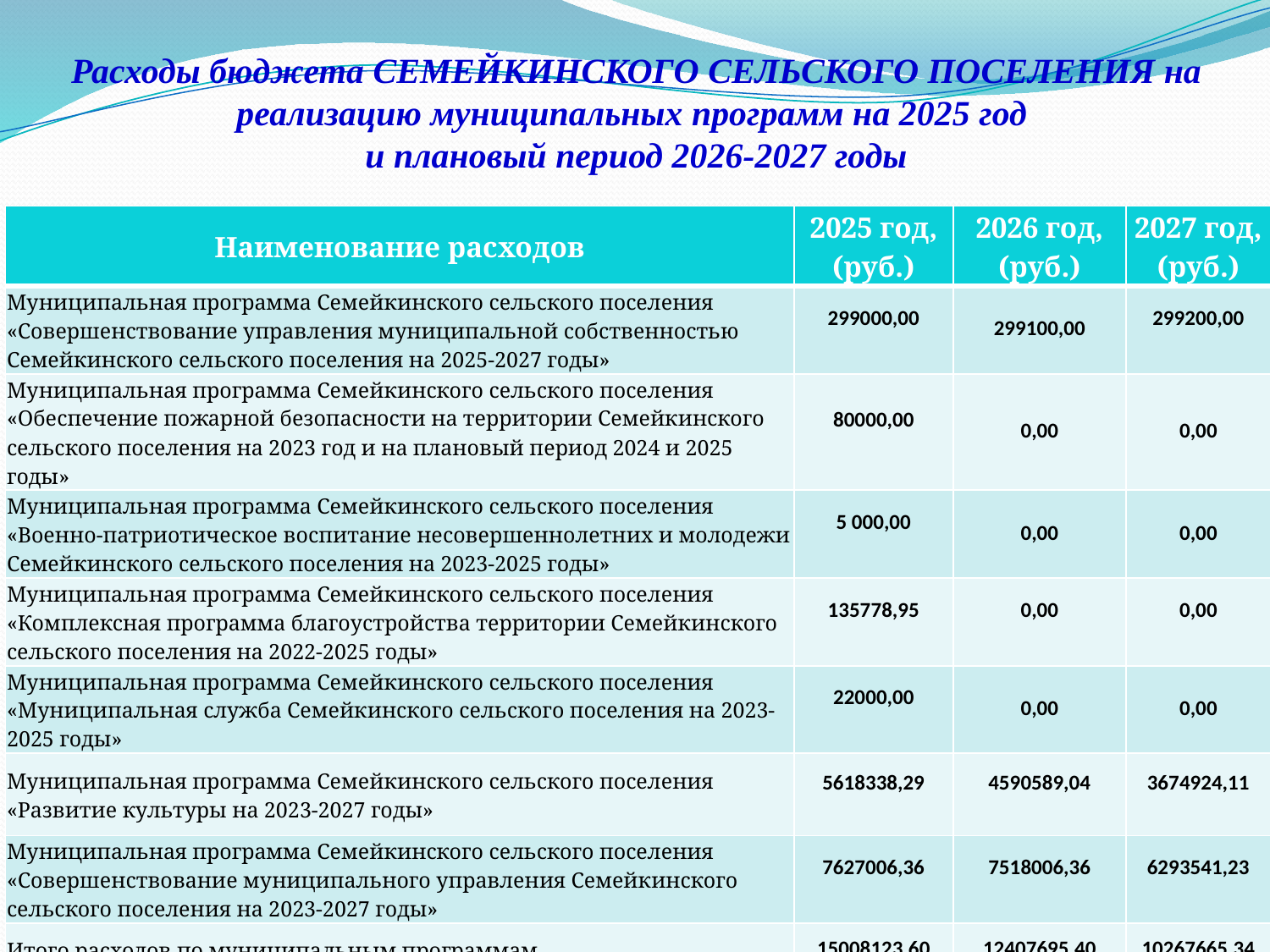

# Расходы бюджета СЕМЕЙКИНСКОГО СЕЛЬСКОГО ПОСЕЛЕНИЯ на реализацию муниципальных программ на 2025 год и плановый период 2026-2027 годы
| Наименование расходов | 2025 год, (руб.) | 2026 год, (руб.) | 2027 год, (руб.) |
| --- | --- | --- | --- |
| Муниципальная программа Семейкинского сельского поселения «Совершенствование управления муниципальной собственностью Семейкинского сельского поселения на 2025-2027 годы» | 299000,00 | 299100,00 | 299200,00 |
| Муниципальная программа Семейкинского сельского поселения «Обеспечение пожарной безопасности на территории Семейкинского сельского поселения на 2023 год и на плановый период 2024 и 2025 годы» | 80000,00 | 0,00 | 0,00 |
| Муниципальная программа Семейкинского сельского поселения «Военно-патриотическое воспитание несовершеннолетних и молодежи Семейкинского сельского поселения на 2023-2025 годы» | 5 000,00 | 0,00 | 0,00 |
| Муниципальная программа Семейкинского сельского поселения «Комплексная программа благоустройства территории Семейкинского сельского поселения на 2022-2025 годы» | 135778,95 | 0,00 | 0,00 |
| Муниципальная программа Семейкинского сельского поселения «Муниципальная служба Семейкинского сельского поселения на 2023-2025 годы» | 22000,00 | 0,00 | 0,00 |
| Муниципальная программа Семейкинского сельского поселения «Развитие культуры на 2023-2027 годы» | 5618338,29 | 4590589,04 | 3674924,11 |
| Муниципальная программа Семейкинского сельского поселения «Совершенствование муниципального управления Семейкинского сельского поселения на 2023-2027 годы» | 7627006,36 | 7518006,36 | 6293541,23 |
| Итого расходов по муниципальным программам | 15008123,60 | 12407695,40 | 10267665,34 |